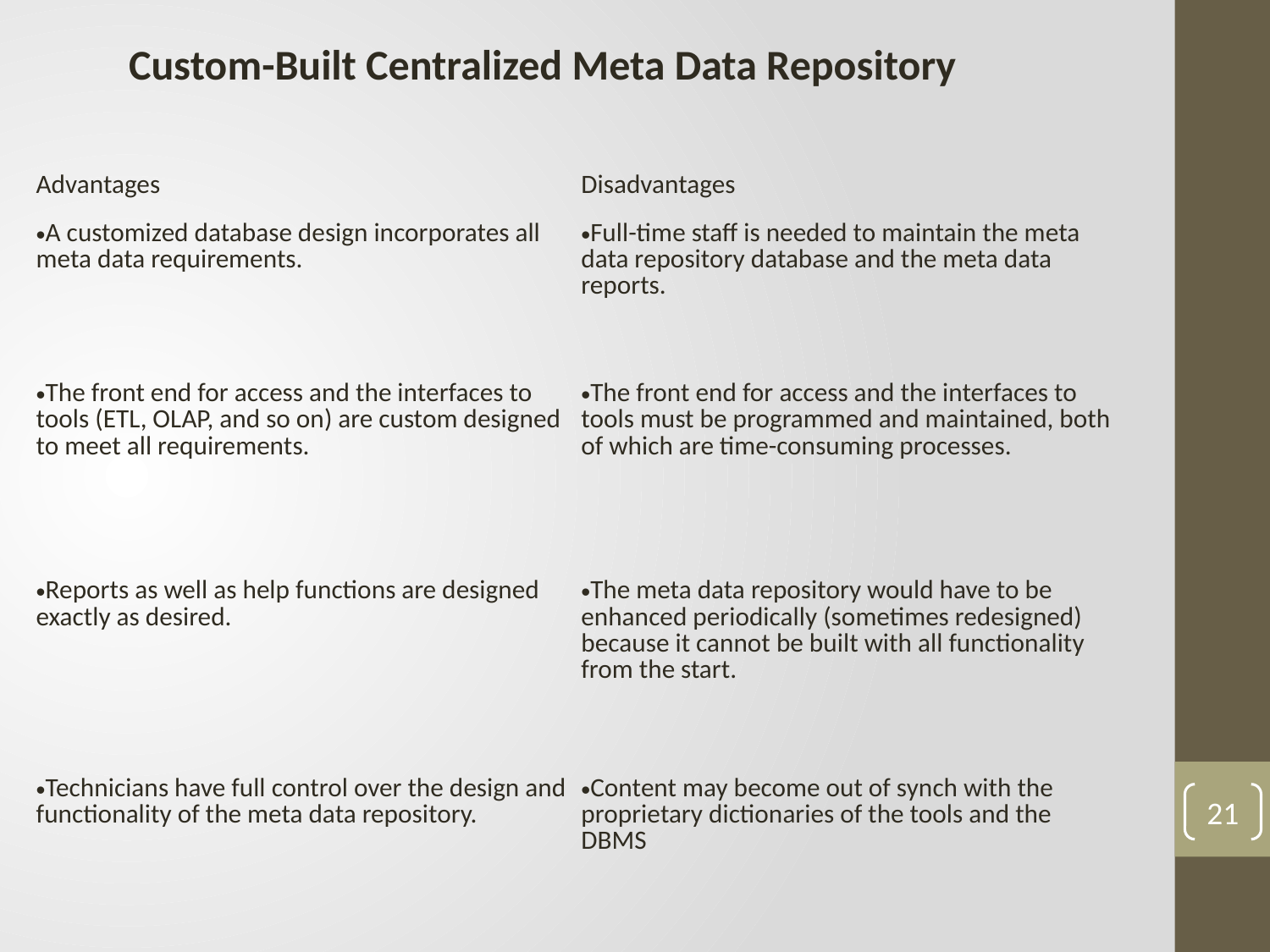

Custom-Built Centralized Meta Data Repository
| Advantages | Disadvantages |
| --- | --- |
| A customized database design incorporates all meta data requirements. | Full-time staff is needed to maintain the meta data repository database and the meta data reports. |
| The front end for access and the interfaces to tools (ETL, OLAP, and so on) are custom designed to meet all requirements. | The front end for access and the interfaces to tools must be programmed and maintained, both of which are time-consuming processes. |
| Reports as well as help functions are designed exactly as desired. | The meta data repository would have to be enhanced periodically (sometimes redesigned) because it cannot be built with all functionality from the start. |
| Technicians have full control over the design and functionality of the meta data repository. | Content may become out of synch with the proprietary dictionaries of the tools and the DBMS |
21